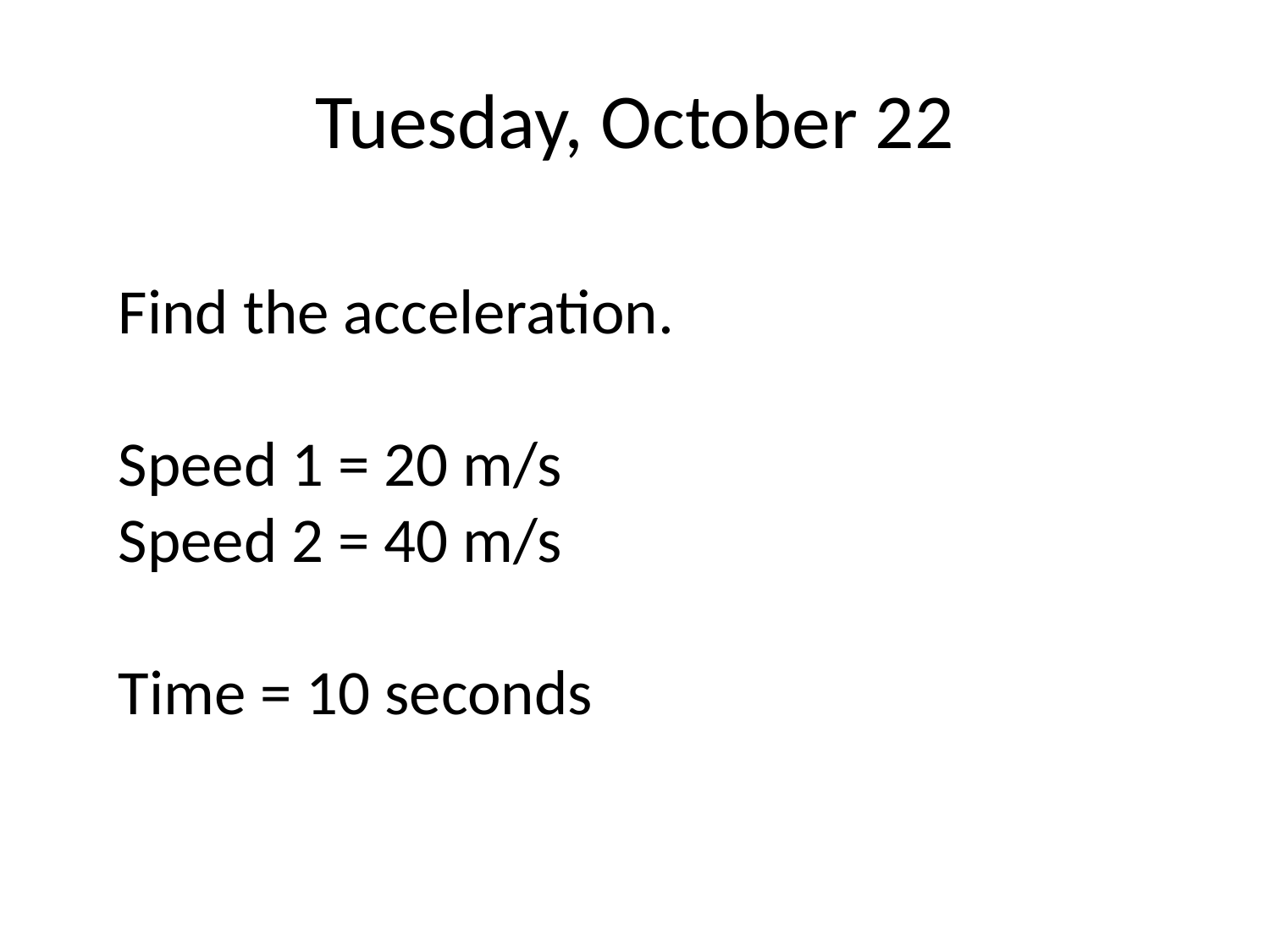

# Tuesday, October 22
Find the acceleration.

Speed 1 = 20 m/s
Speed 2 = 40 m/s

Time = 10 seconds